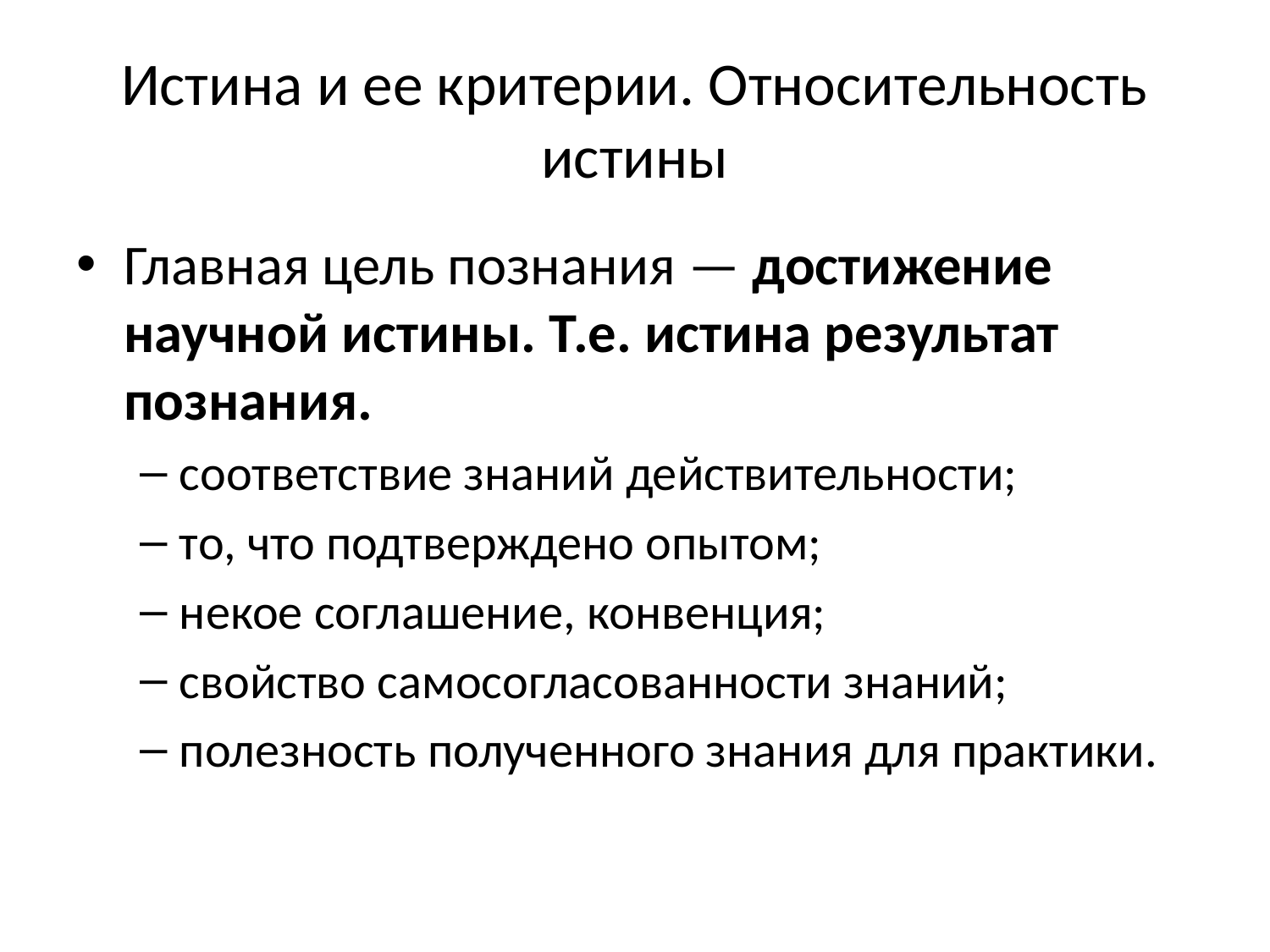

# Истина и ее критерии. Относительность истины
Главная цель познания — достижение научной истины. Т.е. истина результат познания.
соответствие знаний действительности;
то, что подтверждено опытом;
некое соглашение, конвенция;
свойство самосогласованности знаний;
полезность полученного знания для практики.